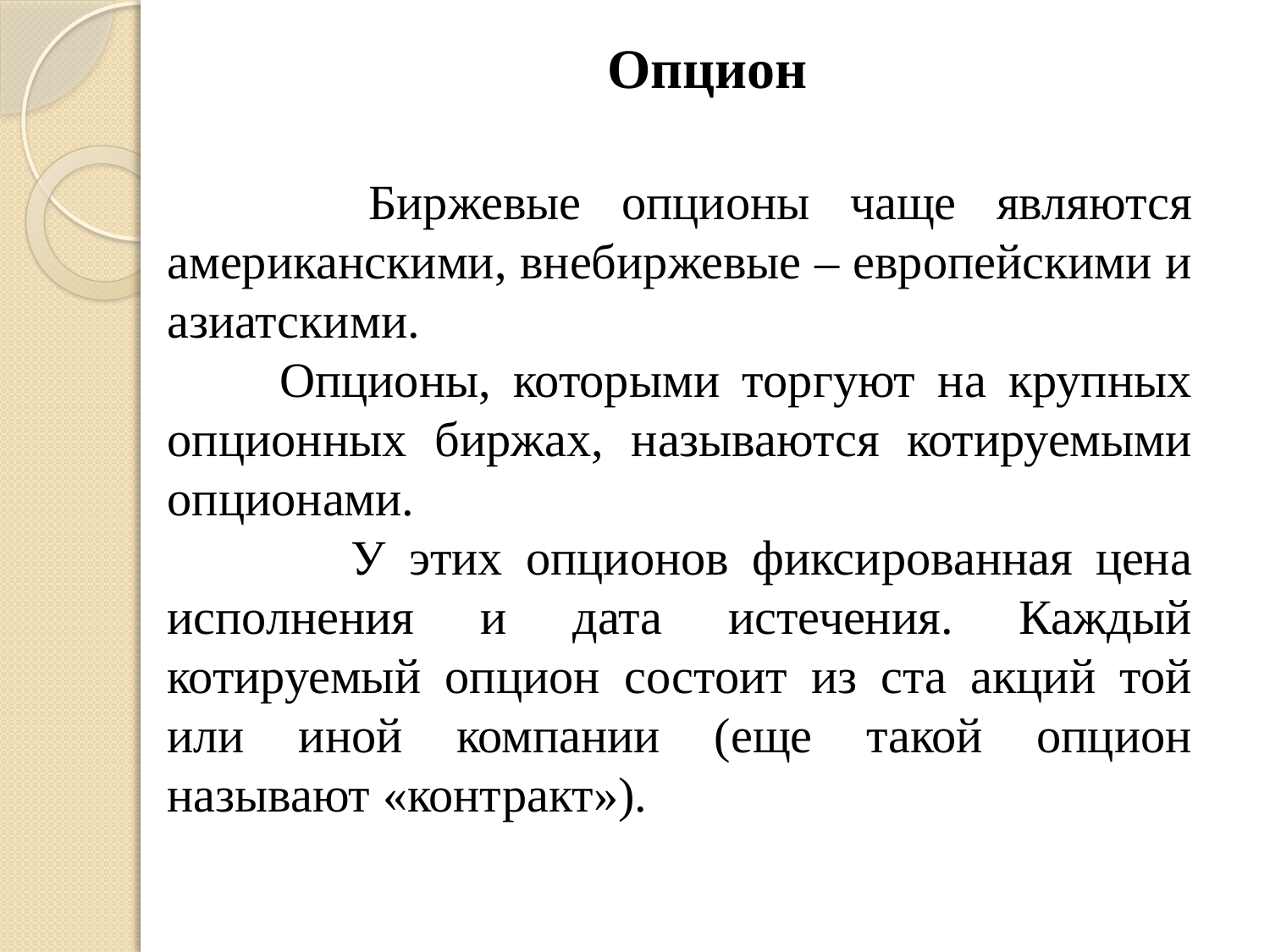

# Опцион

     Биржевые опционы чаще являются американскими, внебиржевые – европейскими и азиатскими.
     Опционы, которыми торгуют на крупных опционных биржах, называются котируемыми опционами.
        У этих опционов фиксированная цена исполнения и дата истечения. Каждый котируемый опцион состоит из ста акций той или иной компании (еще такой опцион называют «контракт»).